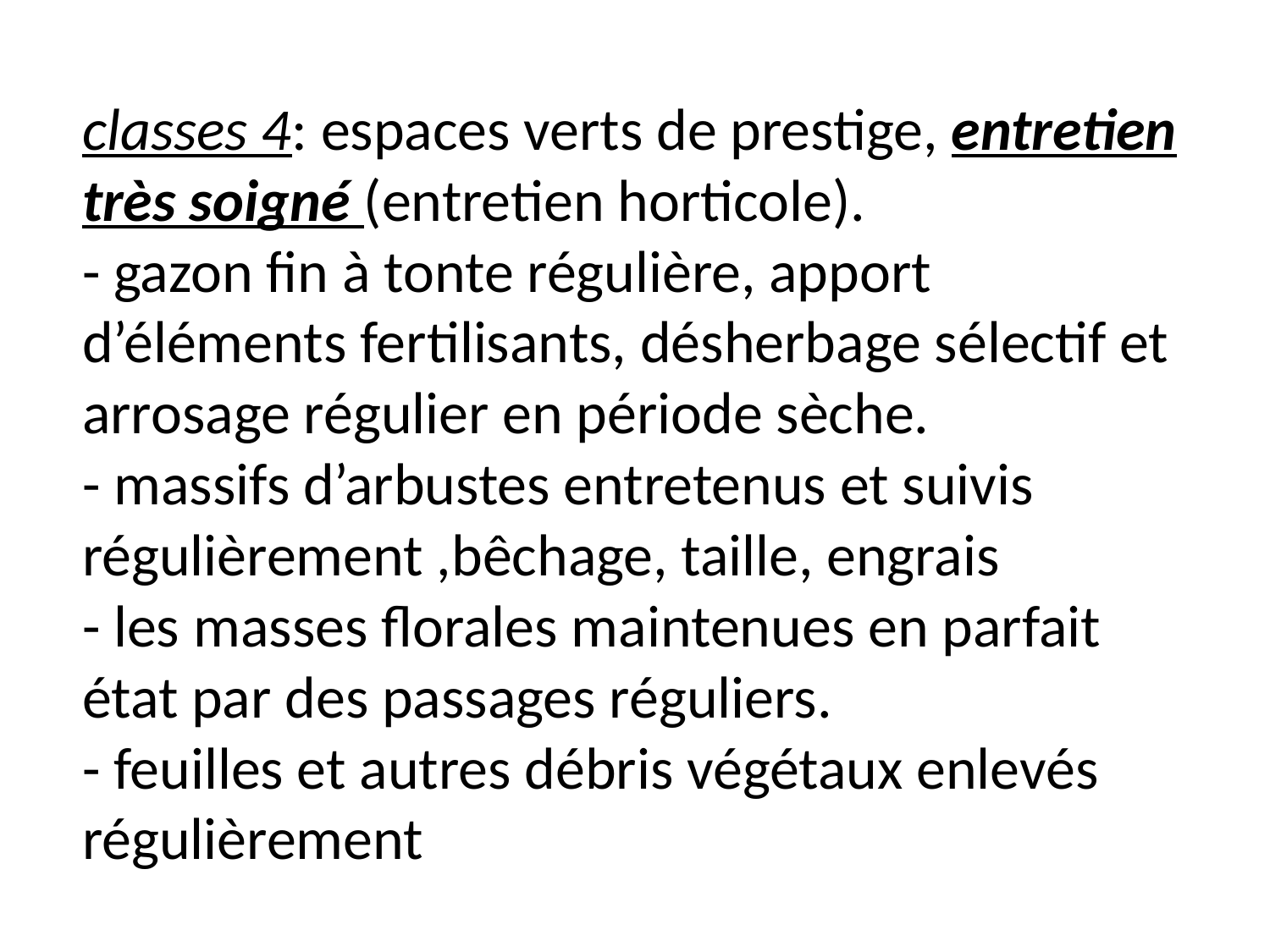

# classes 4: espaces verts de prestige, entretien très soigné (entretien horticole). - gazon fin à tonte régulière, apport d’éléments fertilisants, désherbage sélectif et arrosage régulier en période sèche. - massifs d’arbustes entretenus et suivis régulièrement ,bêchage, taille, engrais - les masses florales maintenues en parfait état par des passages réguliers. - feuilles et autres débris végétaux enlevés régulièrement